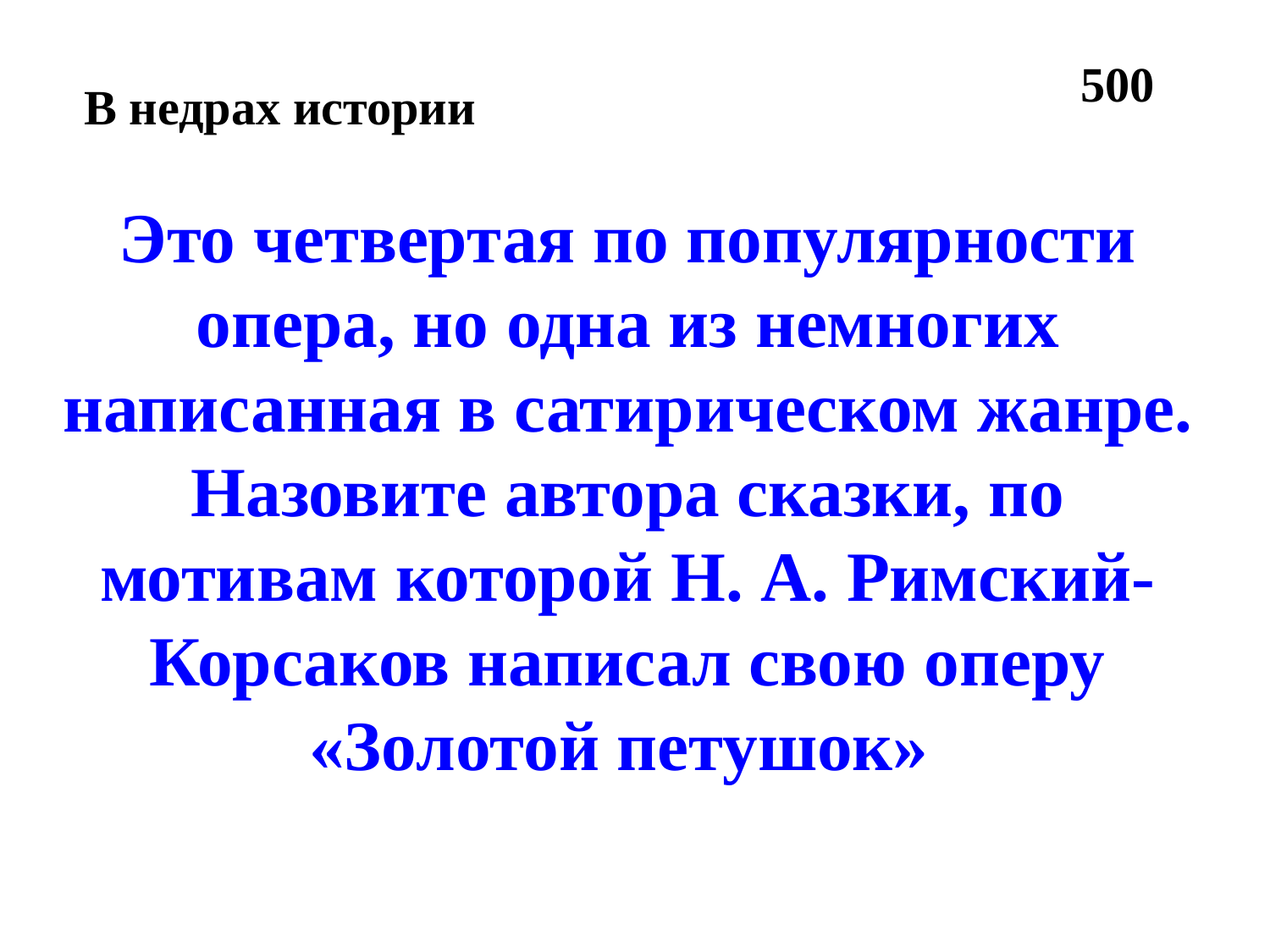

500
В недрах истории
Это четвертая по популярности опера, но одна из немногих написанная в сатирическом жанре. Назовите автора сказки, по мотивам которой Н. А. Римский-Корсаков написал свою оперу «Золотой петушок»